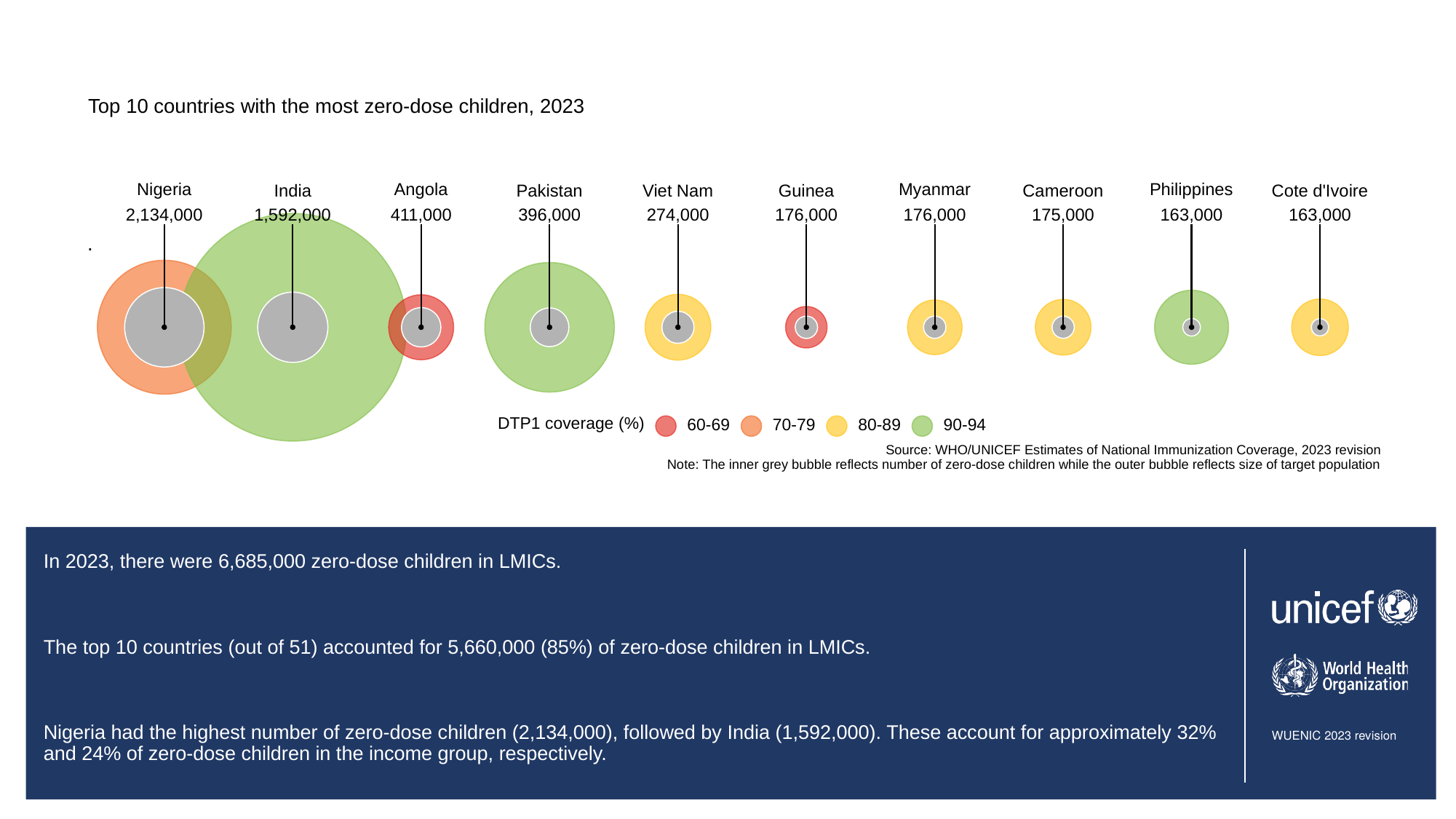

Top 10 countries with the most zero-dose children, 2023

Nigeria
Angola
Myanmar
Philippines
Guinea
Cameroon
Cote d'Ivoire
India
Pakistan
Viet Nam

2,134,000
1,592,000
411,000
396,000
274,000
176,000
176,000
175,000
163,000
163,000

.

DTP1 coverage (%)
60-69
70-79
80-89
90-94
Source: WHO/UNICEF Estimates of National Immunization Coverage, 2023 revision
Note: The inner grey bubble reflects number of zero-dose children while the outer bubble reflects size of target population
# In 2023, there were 6,685,000 zero-dose children in LMICs.

The top 10 countries (out of 51) accounted for 5,660,000 (85%) of zero-dose children in LMICs.

Nigeria had the highest number of zero-dose children (2,134,000), followed by India (1,592,000). These account for approximately 32% and 24% of zero-dose children in the income group, respectively.

Absolute numbers of zero-dose children is driven by a combination of birth cohort size and programme performance, as such, large birth cohort countries may have a large number of zero-dose children despite higher coverage than other countries.